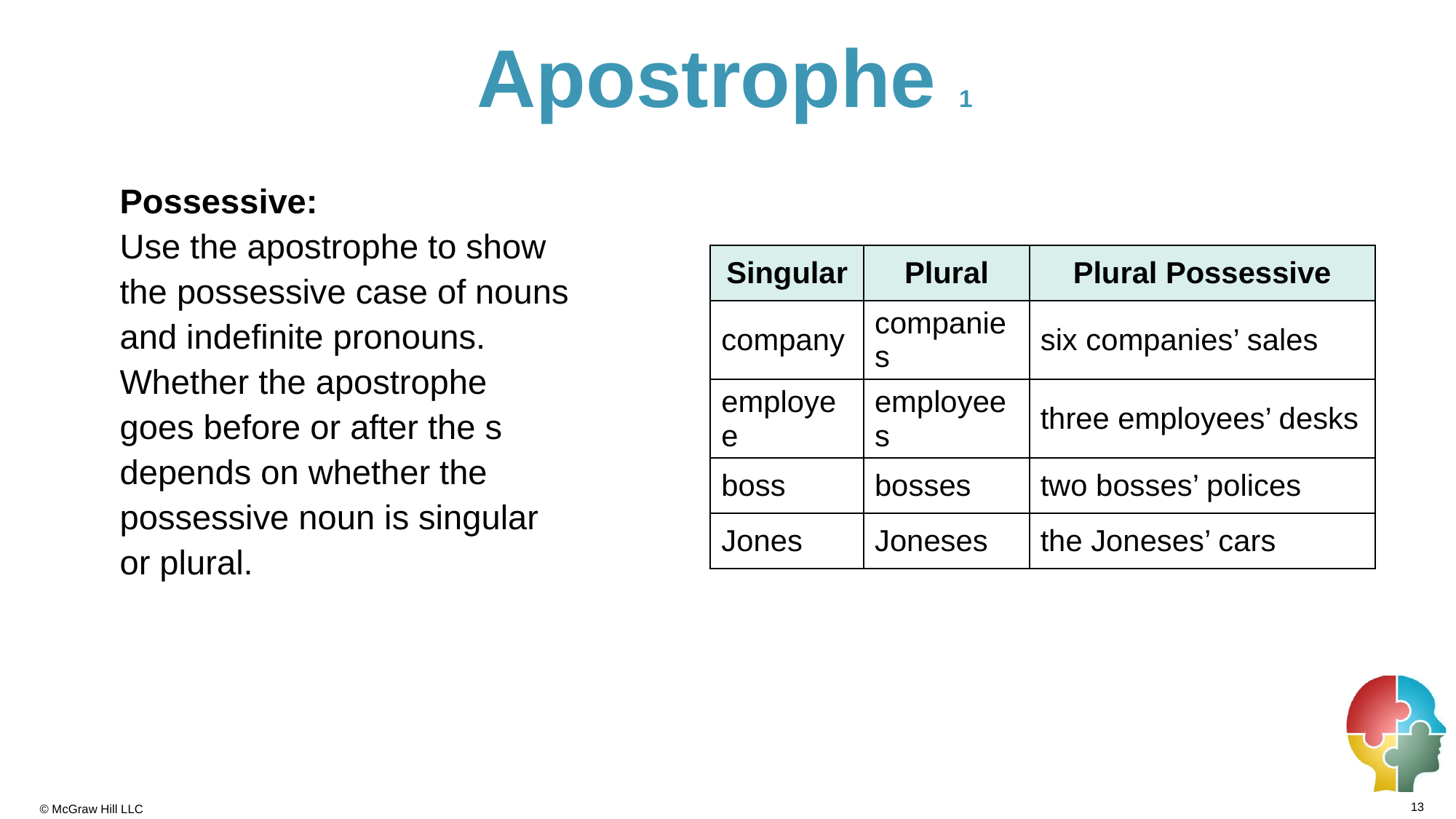

# Apostrophe 1
Possessive:
Use the apostrophe to show the possessive case of nouns and indefinite pronouns. Whether the apostrophe goes before or after the s depends on whether the possessive noun is singular or plural.
| Singular | Plural | Plural Possessive |
| --- | --- | --- |
| company | companies | six companies’ sales |
| employee | employees | three employees’ desks |
| boss | bosses | two bosses’ polices |
| Jones | Joneses | the Joneses’ cars |
Table divided into three columns summarizes the use of apostrophe. The column headers are marked from left to right as: Singular, plural, and plural possessive.
13